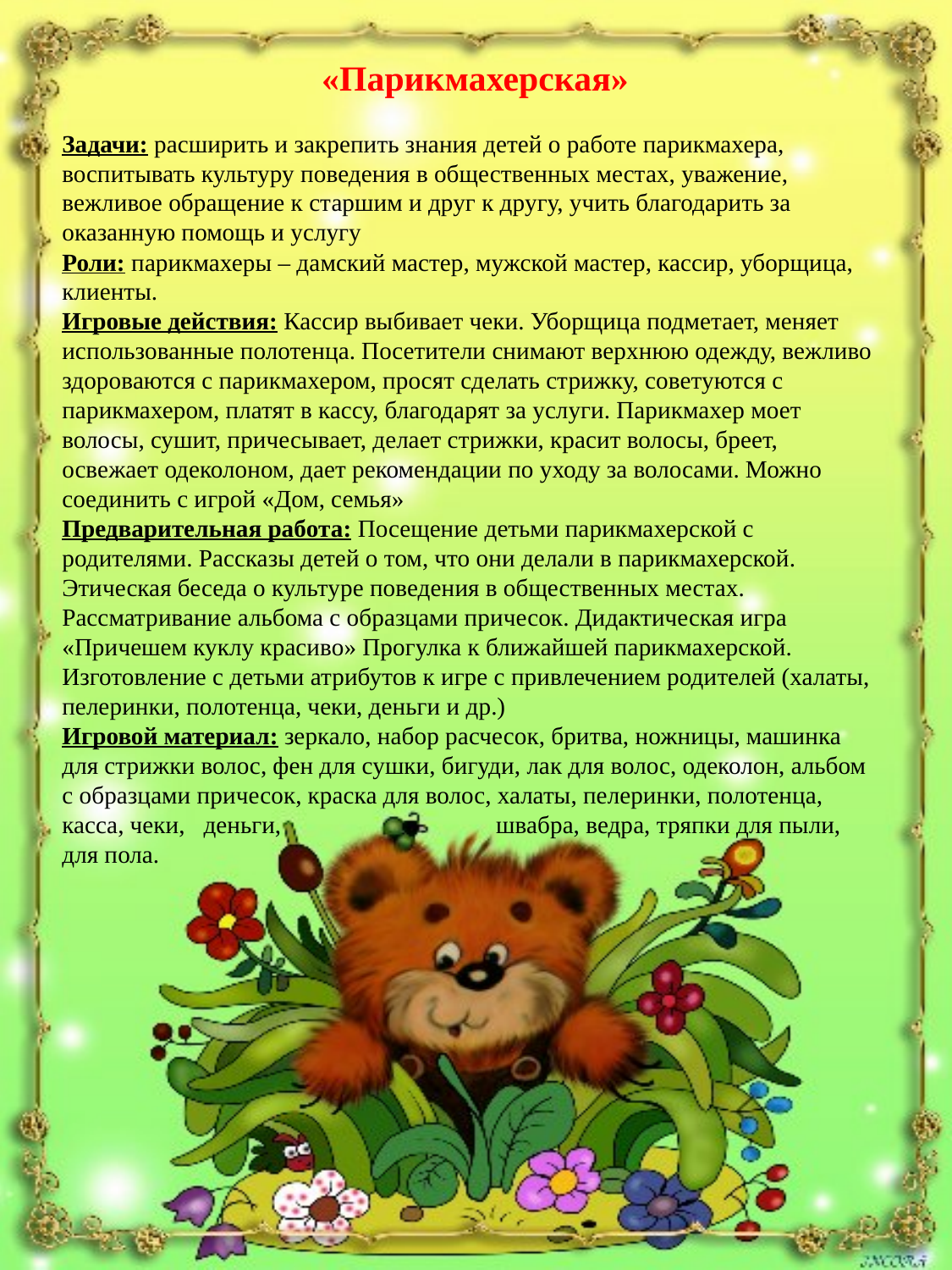

«Парикмахерская»

Задачи: расширить и закрепить знания детей о работе парикмахера, воспитывать культуру поведения в общественных местах, уважение, вежливое обращение к старшим и друг к другу, учить благодарить за оказанную помощь и услугу
Роли: парикмахеры – дамский мастер, мужской мастер, кассир, уборщица, клиенты.
Игровые действия: Кассир выбивает чеки. Уборщица подметает, меняет использованные полотенца. Посетители снимают верхнюю одежду, вежливо здороваются с парикмахером, просят сделать стрижку, советуются с парикмахером, платят в кассу, благодарят за услуги. Парикмахер моет волосы, сушит, причесывает, делает стрижки, красит волосы, бреет, освежает одеколоном, дает рекомендации по уходу за волосами. Можно соединить с игрой «Дом, семья»
Предварительная работа: Посещение детьми парикмахерской с родителями. Рассказы детей о том, что они делали в парикмахерской. Этическая беседа о культуре поведения в общественных местах. Рассматривание альбома с образцами причесок. Дидактическая игра «Причешем куклу красиво» Прогулка к ближайшей парикмахерской. Изготовление с детьми атрибутов к игре с привлечением родителей (халаты, пелеринки, полотенца, чеки, деньги и др.)
Игровой материал: зеркало, набор расчесок, бритва, ножницы, машинка для стрижки волос, фен для сушки, бигуди, лак для волос, одеколон, альбом с образцами причесок, краска для волос, халаты, пелеринки, полотенца, касса, чеки,   деньги,                                   швабра, ведра, тряпки для пыли, для пола.